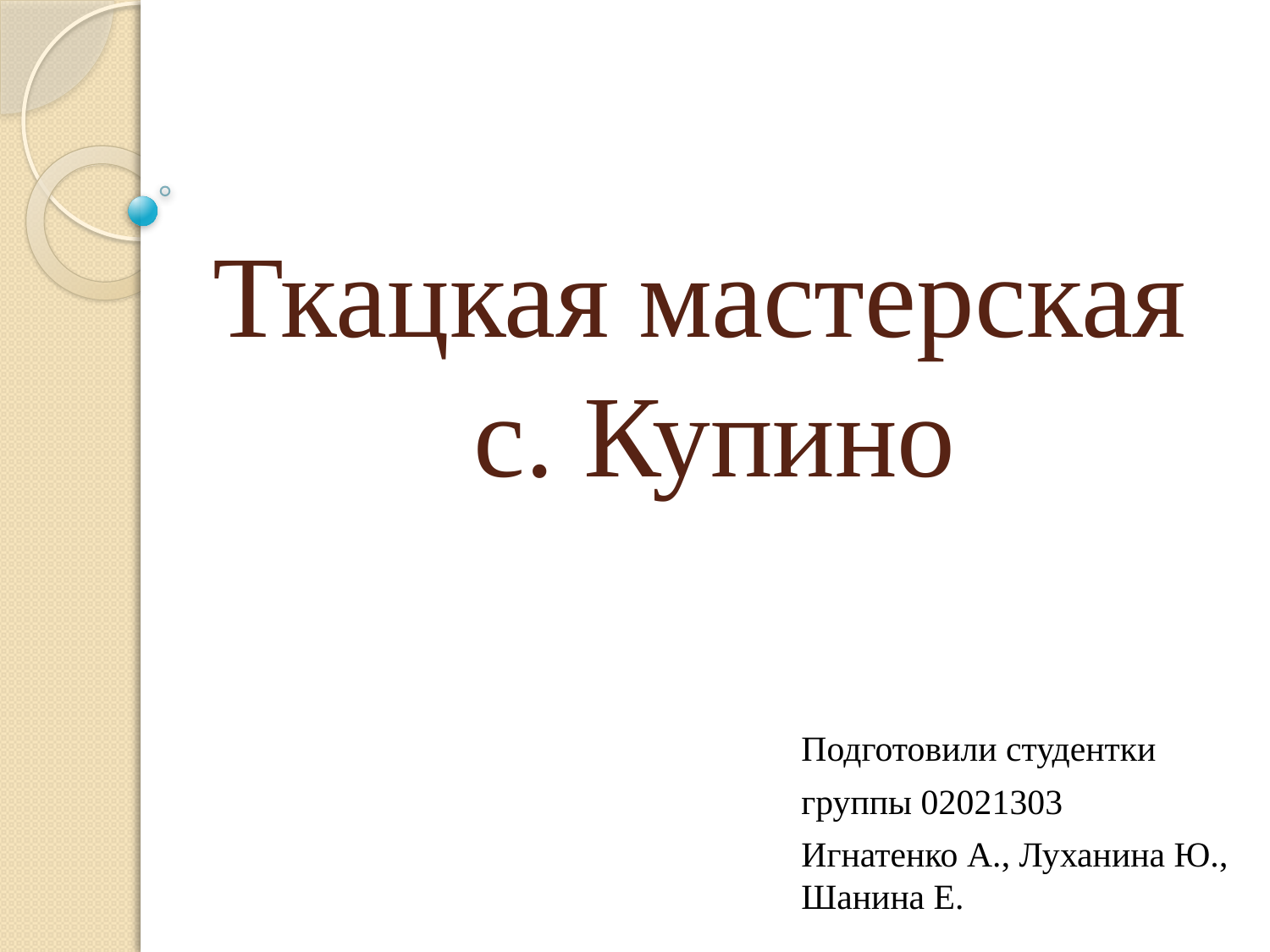

# Ткацкая мастерская с. Купино
Подготовили студентки
группы 02021303
Игнатенко А., Луханина Ю., Шанина Е.